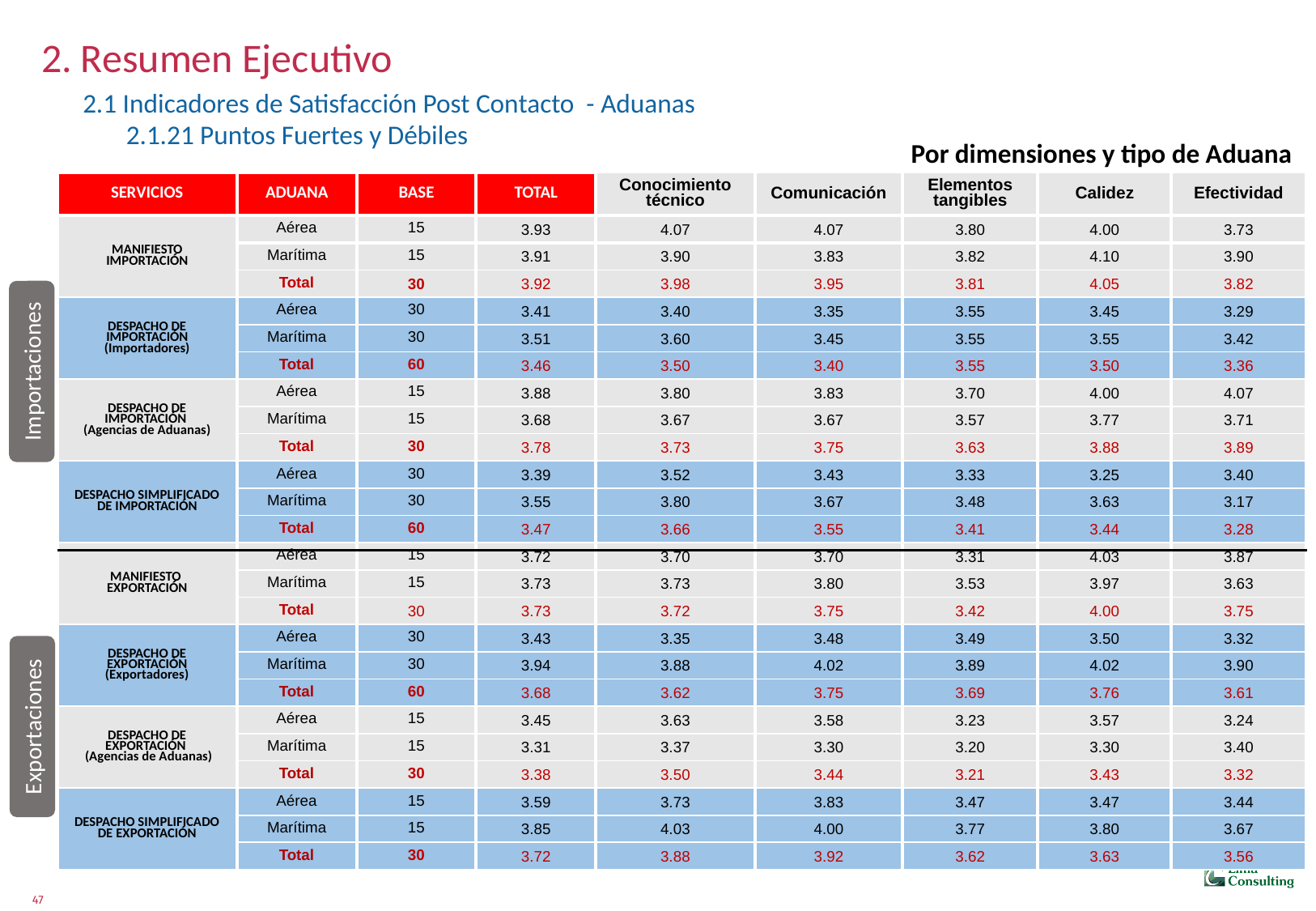

# 2. Resumen Ejecutivo 2.1 Indicadores de Satisfacción Post Contacto  - Aduanas 2.1.21 Puntos Fuertes y Débiles
Por dimensiones y tipo de Aduana
| SERVICIOS | ADUANA | BASE | TOTAL | Conocimiento técnico | Comunicación | Elementos tangibles | Calidez | Efectividad |
| --- | --- | --- | --- | --- | --- | --- | --- | --- |
| MANIFIESTO IMPORTACIÓN | Aérea | 15 | 3.93 | 4.07 | 4.07 | 3.80 | 4.00 | 3.73 |
|  | Marítima | 15 | 3.91 | 3.90 | 3.83 | 3.82 | 4.10 | 3.90 |
|  | Total | 30 | 3.92 | 3.98 | 3.95 | 3.81 | 4.05 | 3.82 |
| DESPACHO DE IMPORTACIÓN (Importadores) | Aérea | 30 | 3.41 | 3.40 | 3.35 | 3.55 | 3.45 | 3.29 |
|  | Marítima | 30 | 3.51 | 3.60 | 3.45 | 3.55 | 3.55 | 3.42 |
|  | Total | 60 | 3.46 | 3.50 | 3.40 | 3.55 | 3.50 | 3.36 |
| DESPACHO DE IMPORTACIÓN (Agencias de Aduanas) | Aérea | 15 | 3.88 | 3.80 | 3.83 | 3.70 | 4.00 | 4.07 |
|  | Marítima | 15 | 3.68 | 3.67 | 3.67 | 3.57 | 3.77 | 3.71 |
|  | Total | 30 | 3.78 | 3.73 | 3.75 | 3.63 | 3.88 | 3.89 |
| DESPACHO SIMPLIFICADO DE IMPORTACIÓN | Aérea | 30 | 3.39 | 3.52 | 3.43 | 3.33 | 3.25 | 3.40 |
|  | Marítima | 30 | 3.55 | 3.80 | 3.67 | 3.48 | 3.63 | 3.17 |
|  | Total | 60 | 3.47 | 3.66 | 3.55 | 3.41 | 3.44 | 3.28 |
| MANIFIESTO EXPORTACIÓN | Aérea | 15 | 3.72 | 3.70 | 3.70 | 3.31 | 4.03 | 3.87 |
|  | Marítima | 15 | 3.73 | 3.73 | 3.80 | 3.53 | 3.97 | 3.63 |
|  | Total | 30 | 3.73 | 3.72 | 3.75 | 3.42 | 4.00 | 3.75 |
| DESPACHO DE EXPORTACIÓN (Exportadores) | Aérea | 30 | 3.43 | 3.35 | 3.48 | 3.49 | 3.50 | 3.32 |
|  | Marítima | 30 | 3.94 | 3.88 | 4.02 | 3.89 | 4.02 | 3.90 |
|  | Total | 60 | 3.68 | 3.62 | 3.75 | 3.69 | 3.76 | 3.61 |
| DESPACHO DE EXPORTACIÓN (Agencias de Aduanas) | Aérea | 15 | 3.45 | 3.63 | 3.58 | 3.23 | 3.57 | 3.24 |
|  | Marítima | 15 | 3.31 | 3.37 | 3.30 | 3.20 | 3.30 | 3.40 |
|  | Total | 30 | 3.38 | 3.50 | 3.44 | 3.21 | 3.43 | 3.32 |
| DESPACHO SIMPLIFICADO DE EXPORTACIÓN | Aérea | 15 | 3.59 | 3.73 | 3.83 | 3.47 | 3.47 | 3.44 |
|  | Marítima | 15 | 3.85 | 4.03 | 4.00 | 3.77 | 3.80 | 3.67 |
|  | Total | 30 | 3.72 | 3.88 | 3.92 | 3.62 | 3.63 | 3.56 |
Importaciones
Exportaciones